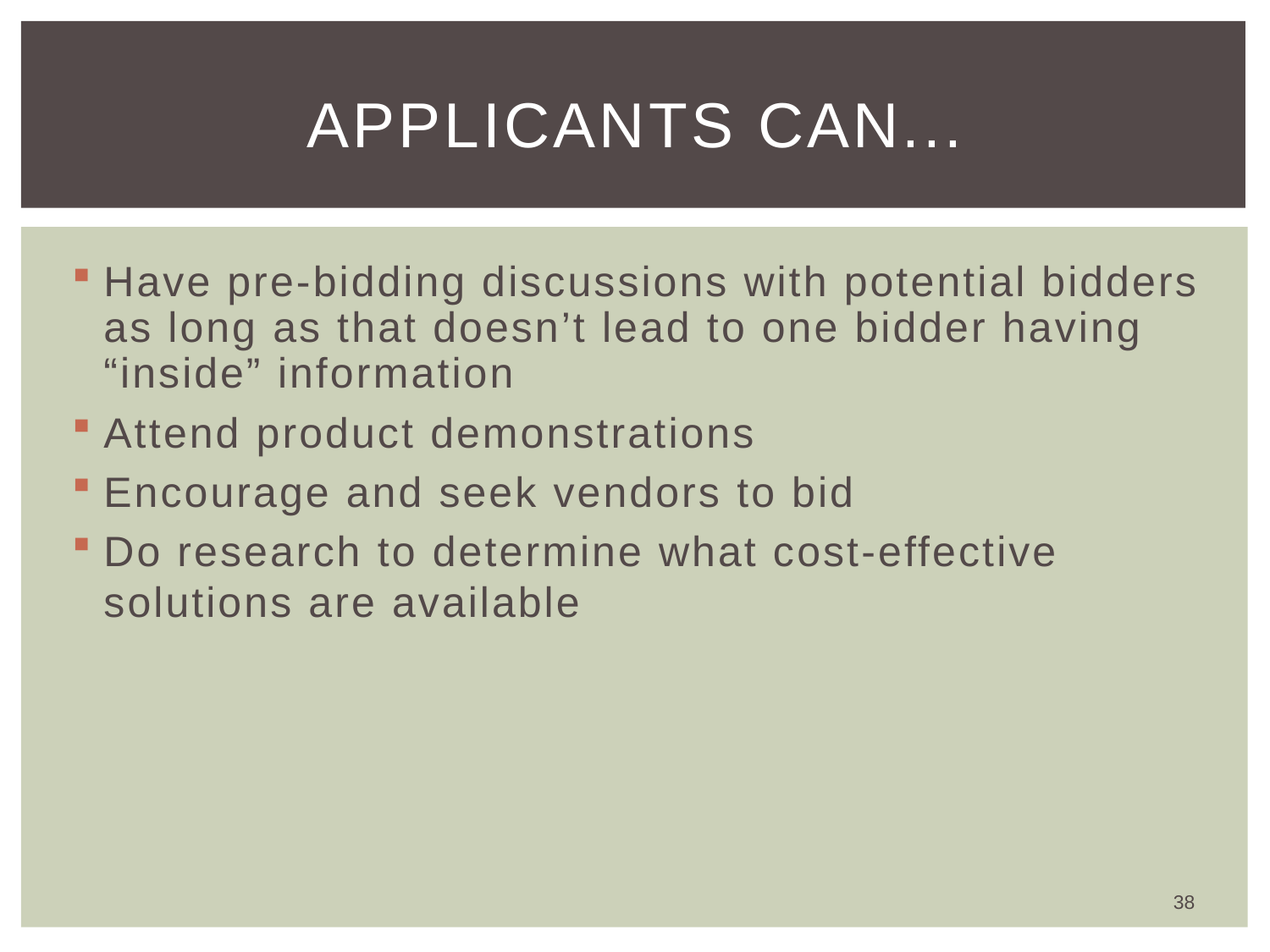

# APPLICANTS CAN...
Have pre-bidding discussions with potential bidders as long as that doesn’t lead to one bidder having “inside” information
Attend product demonstrations
Encourage and seek vendors to bid
Do research to determine what cost-effective solutions are available

38